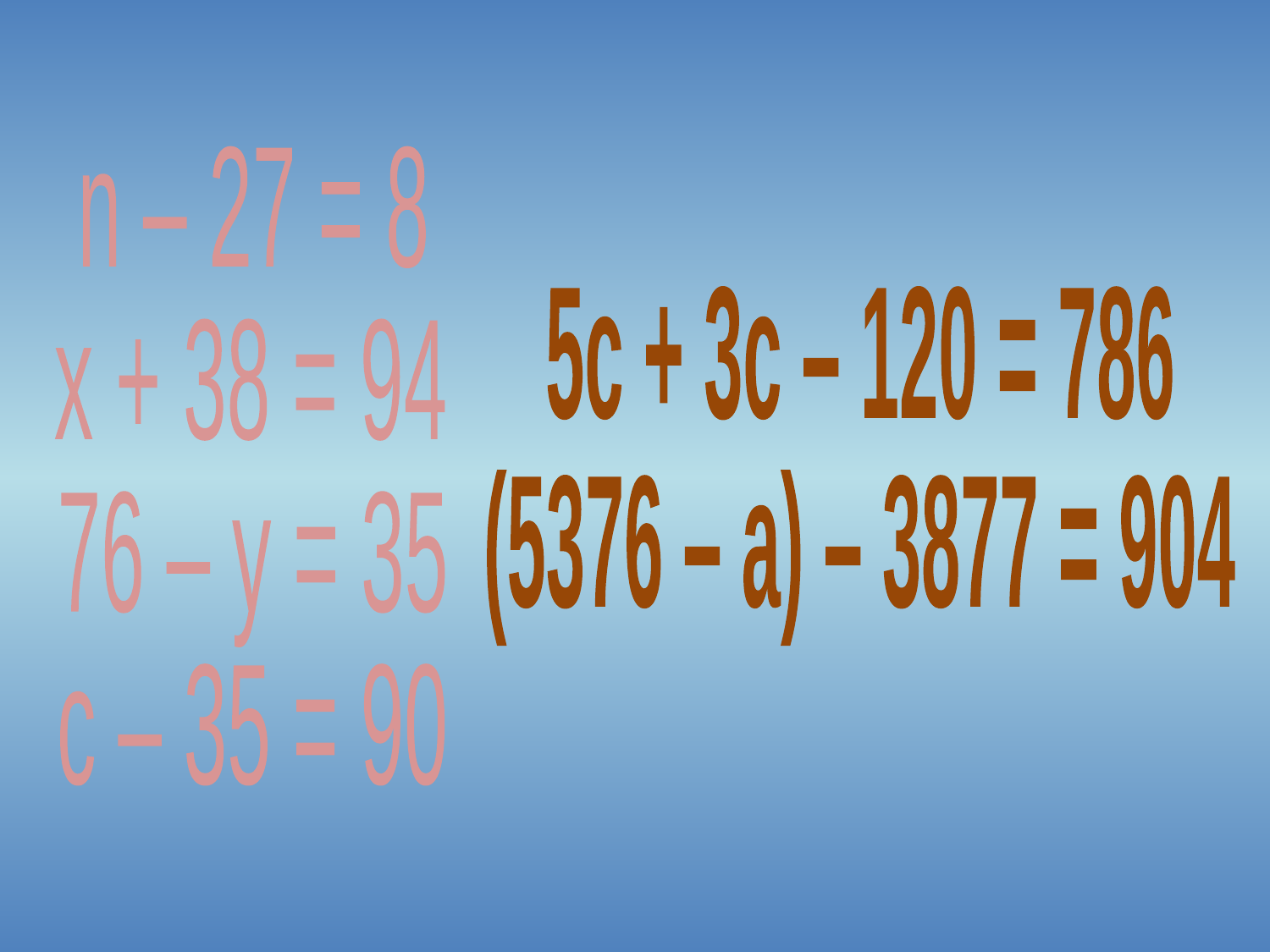

n – 27 = 8
x + 38 = 94
76 – y = 35
с – 35 = 90
5c + 3c – 120 = 786
(5376 – a) – 3877 = 904